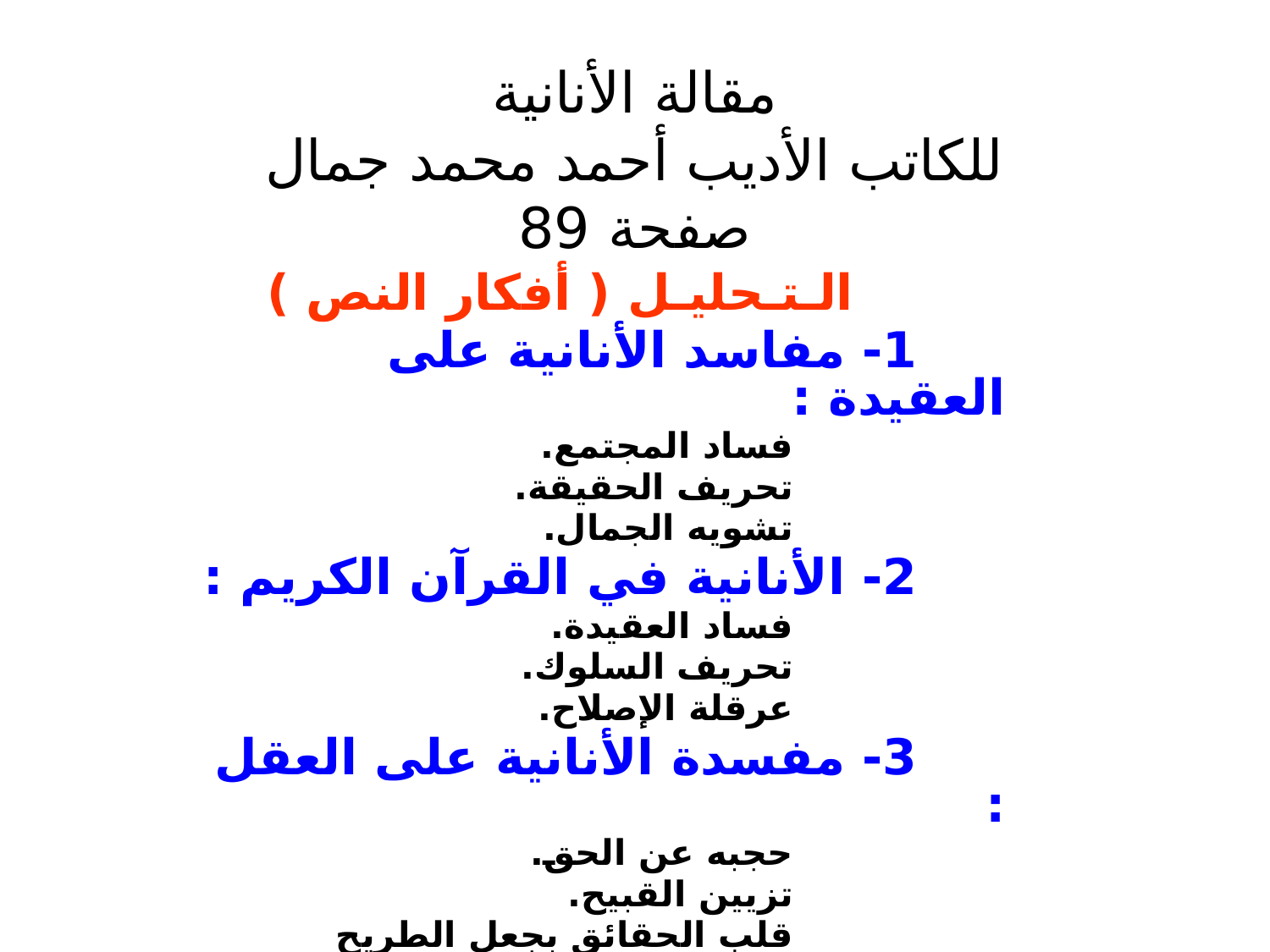

# مقالة الأنانية للكاتب الأديب أحمد محمد جمال صفحة 89
الـتـحليـل ( أفكار النص )
1- مفاسد الأنانية على العقيدة :
فساد المجتمع.
تحريف الحقيقة.
تشويه الجمال.
2- الأنانية في القرآن الكريم :
فساد العقيدة.
تحريف السلوك.
عرقلة الإصلاح.
3- مفسدة الأنانية على العقل :
حجبه عن الحق.
تزيين القبيح.
قلب الحقائق بجعل الطريح الضعيف قويا.